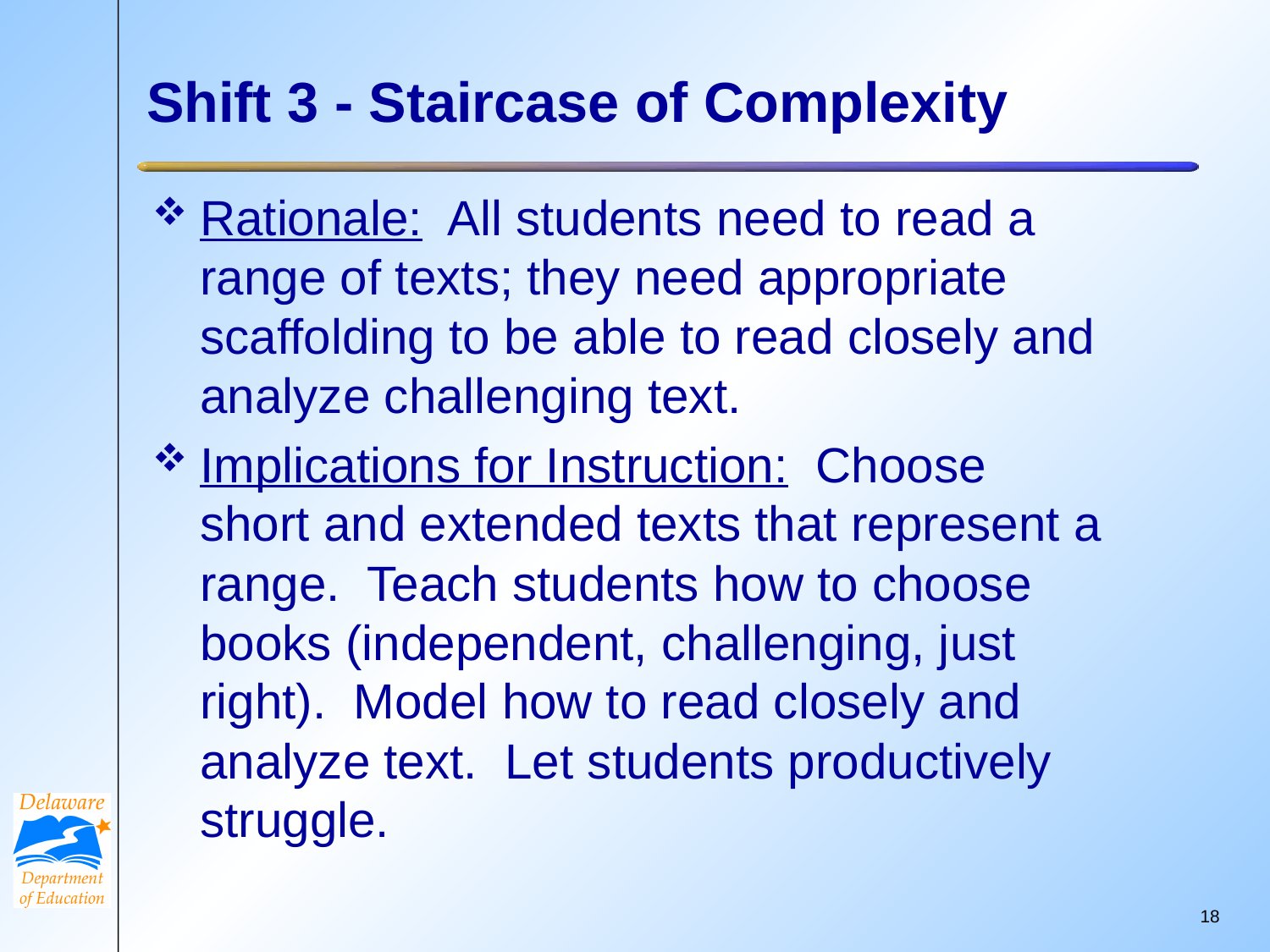

# Shift 3 - Staircase of Complexity
Rationale:  All students need to read a range of texts; they need appropriate scaffolding to be able to read closely and analyze challenging text.
Implications for Instruction:  Choose short and extended texts that represent a range.  Teach students how to choose books (independent, challenging, just right).  Model how to read closely and analyze text.  Let students productively struggle.
18